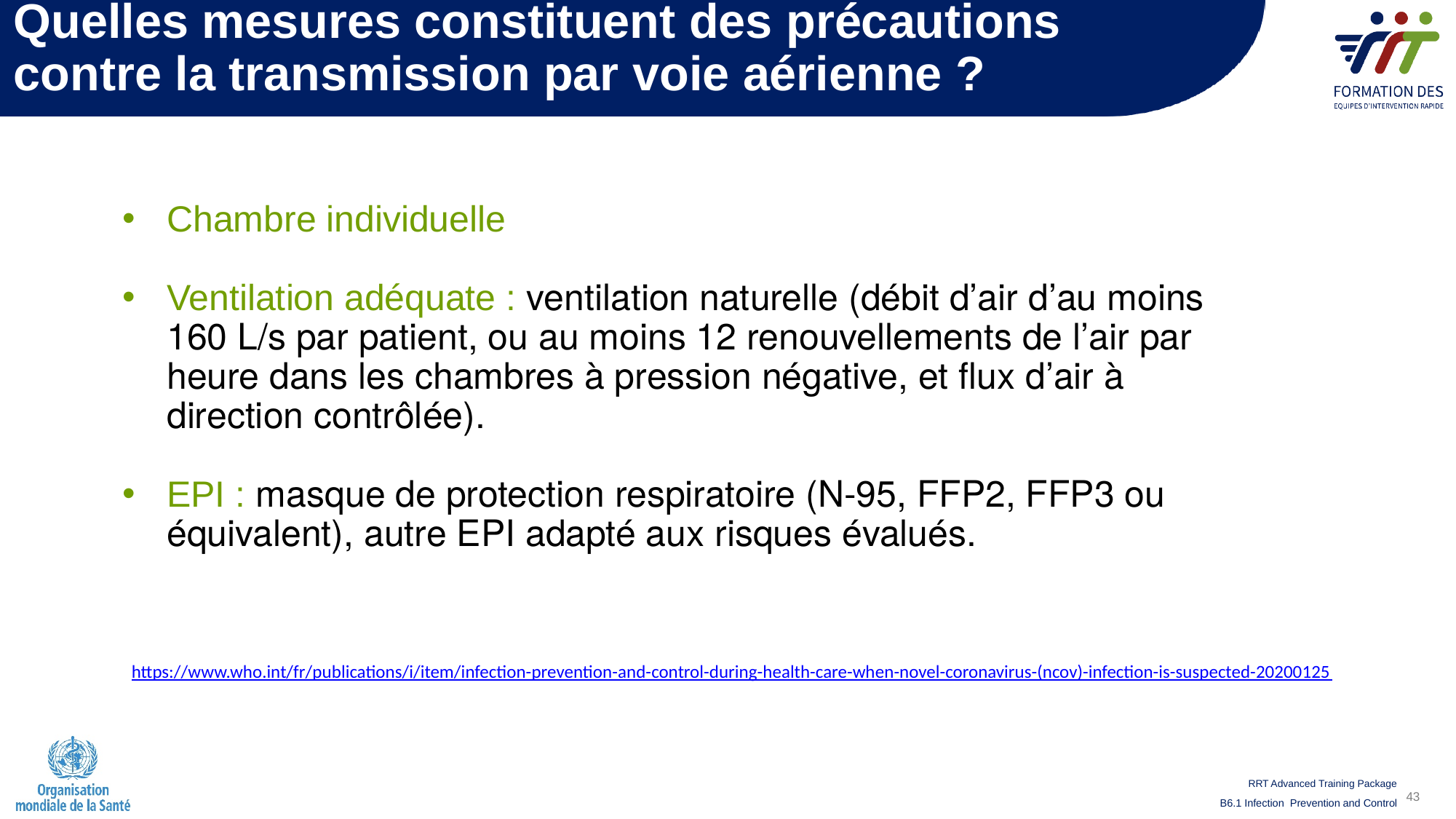

Quelles mesures constituent des précautions contre la transmission par voie aérienne ?
Chambre individuelle

Ventilation adéquate : ventilation naturelle (débit d’air d’au moins 160 L/s par patient, ou au moins 12 renouvellements de l’air par heure dans les chambres à pression négative, et flux d’air à direction contrôlée).

EPI : masque de protection respiratoire (N-95, FFP2, FFP3 ou équivalent), autre EPI adapté aux risques évalués.

https://www.who.int/fr/publications/i/item/infection-prevention-and-control-during-health-care-when-novel-coronavirus-(ncov)-infection-is-suspected-20200125